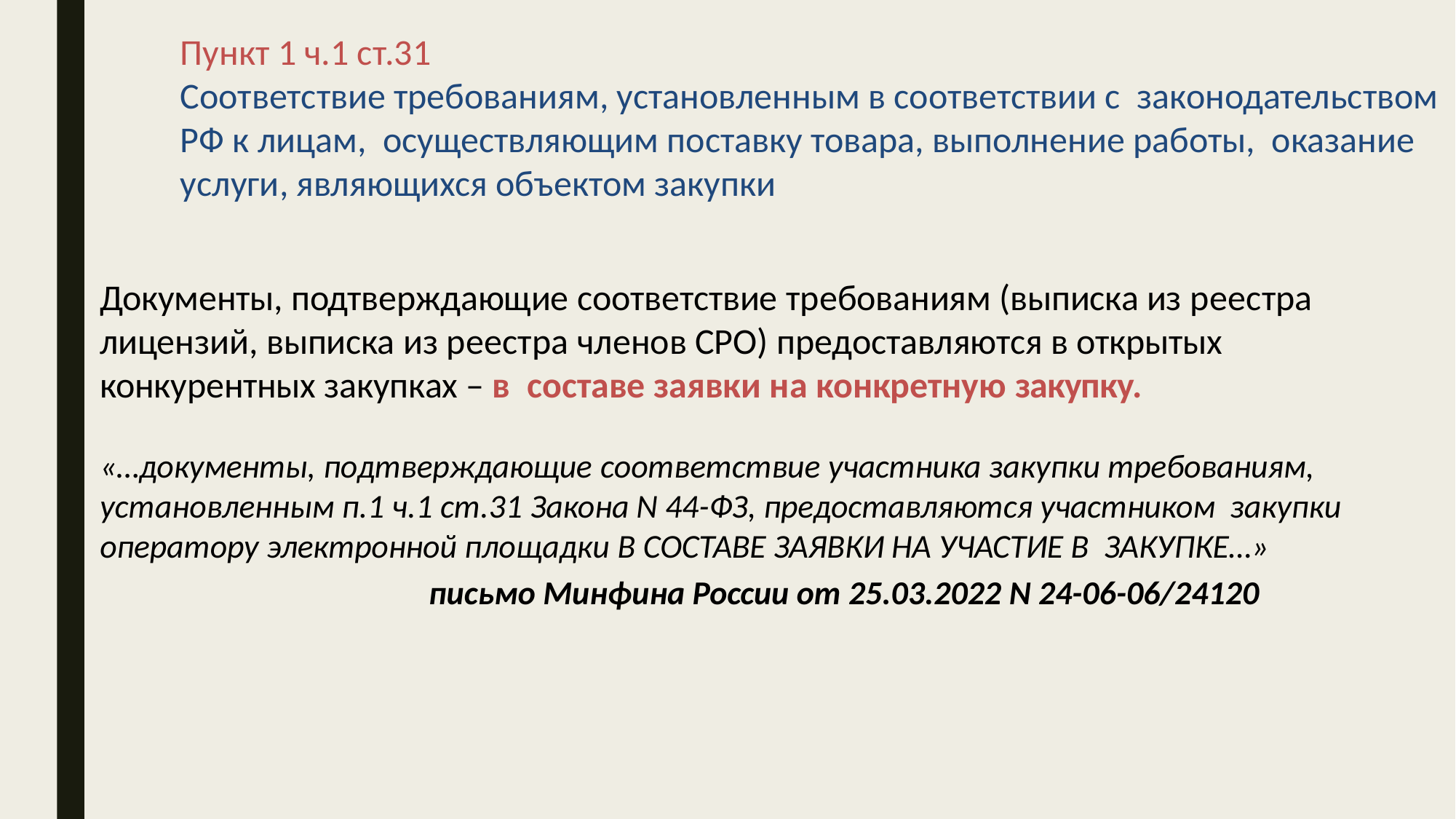

Пункт 1 ч.1 ст.31
Соответствие требованиям, установленным в соответствии с  законодательством РФ к лицам,  осуществляющим поставку товара, выполнение работы,  оказание услуги, являющихся объектом закупки
Документы, подтверждающие соответствие требованиям (выписка из реестра лицензий, выписка из реестра членов СРО) предоставляются в открытых конкурентных закупках – в  составе заявки на конкретную закупку.

«…документы, подтверждающие соответствие участника закупки требованиям,  установленным п.1 ч.1 ст.31 Закона N 44-ФЗ, предоставляются участником  закупки оператору электронной площадки В СОСТАВЕ ЗАЯВКИ НА УЧАСТИЕ В  ЗАКУПКЕ…»
письмо Минфина России от 25.03.2022 N 24-06-06/24120